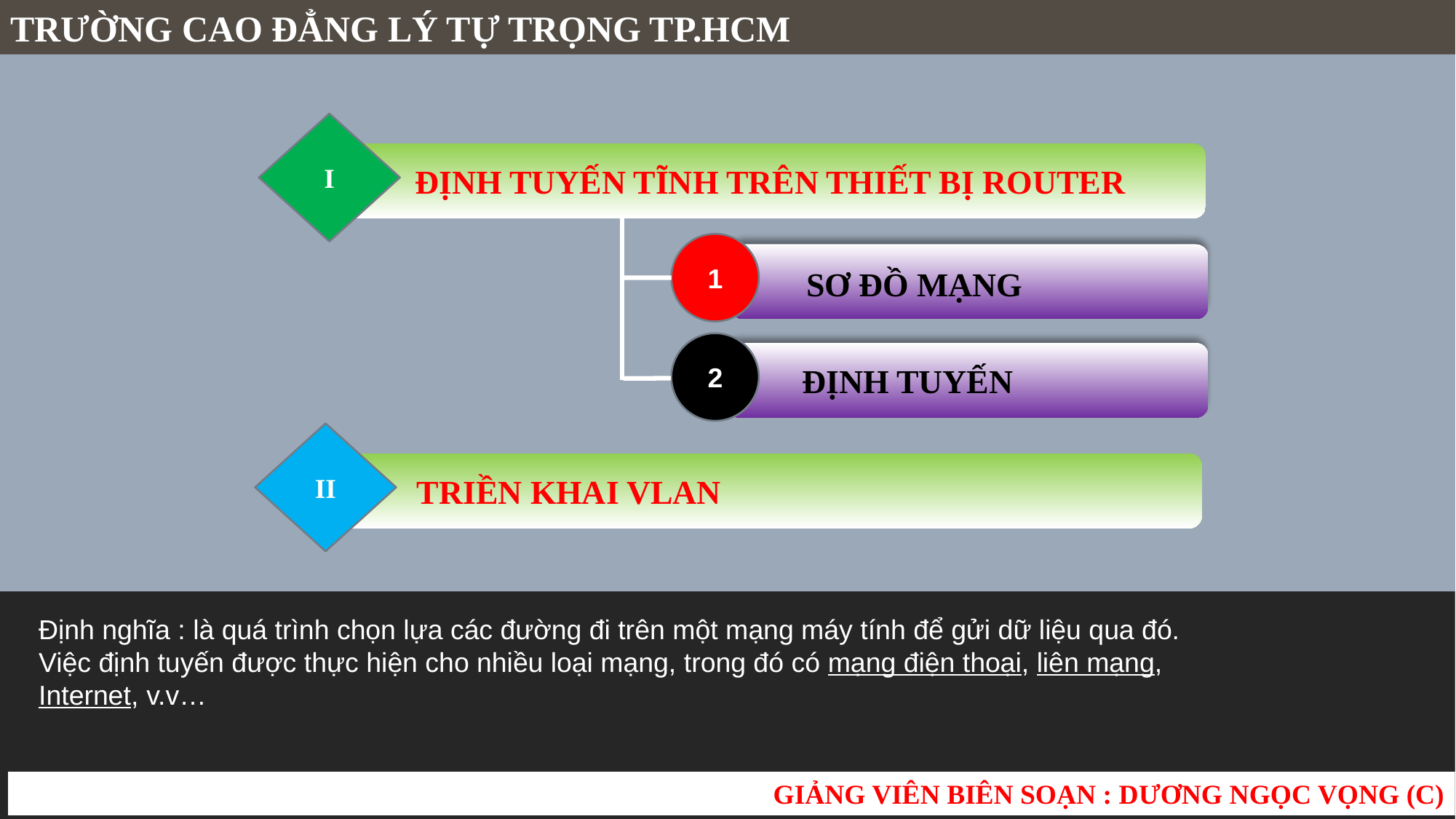

TRƯỜNG CAO ĐẲNG LÝ TỰ TRỌNG TP.HCM

I
ĐỊNH TUYẾN TĨNH TRÊN THIẾT BỊ ROUTER
1
SƠ ĐỒ MẠNG
2
ĐỊNH TUYẾN
II
  TRIỀN KHAI VLAN

Định nghĩa : là quá trình chọn lựa các đường đi trên một mạng máy tính để gửi dữ liệu qua đó. Việc định tuyến được thực hiện cho nhiều loại mạng, trong đó có mạng điện thoại, liên mạng, Internet, v.v…
GIẢNG VIÊN BIÊN SOẠN : DƯƠNG NGỌC VỌNG (C)